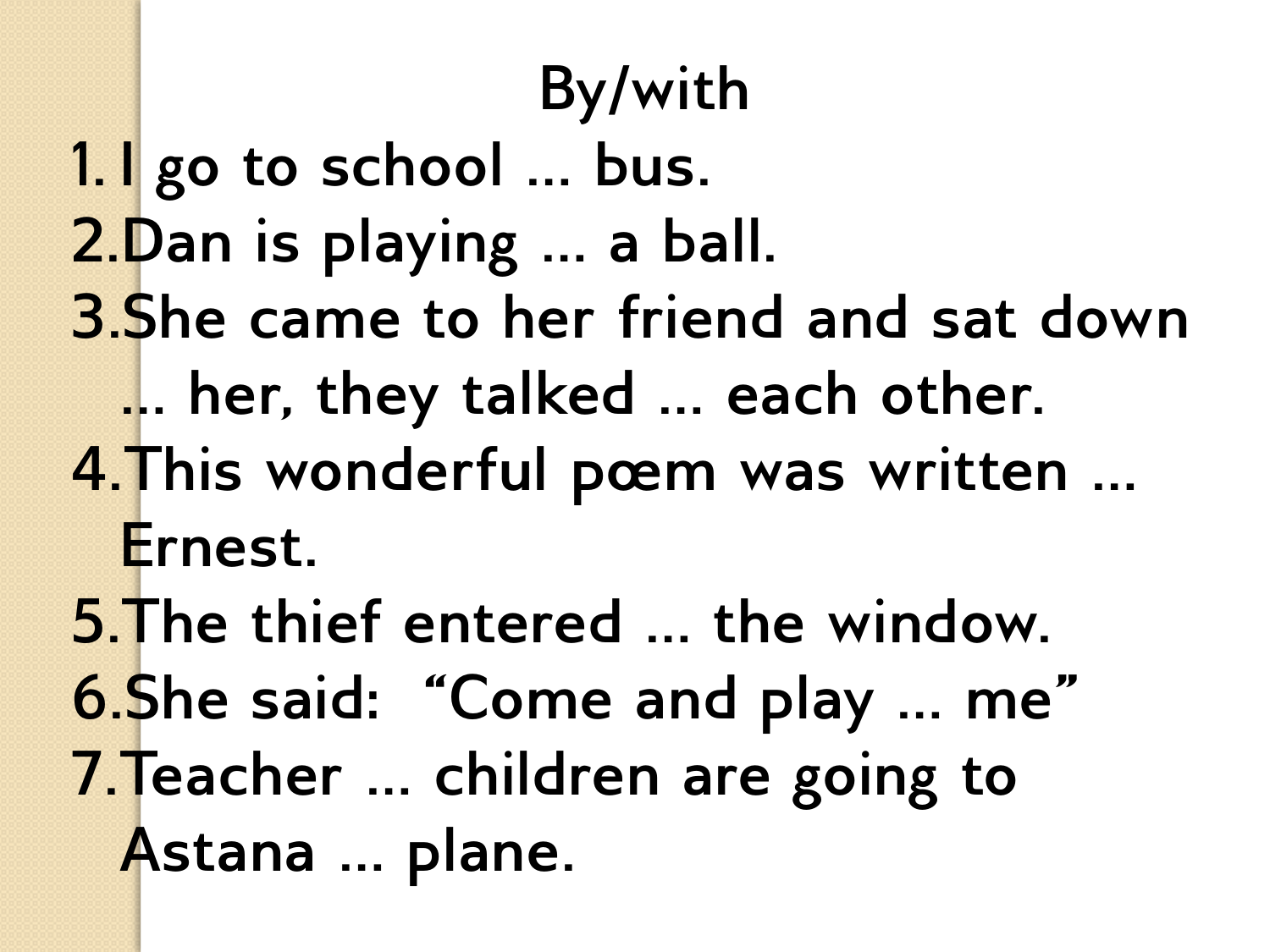

By/with
I go to school … bus.
Dan is playing … a ball.
She came to her friend and sat down … her, they talked … each other.
This wonderful poem was written … Ernest.
The thief entered … the window.
She said:  “Come and play … me”
Teacher … children are going to Astana … plane.